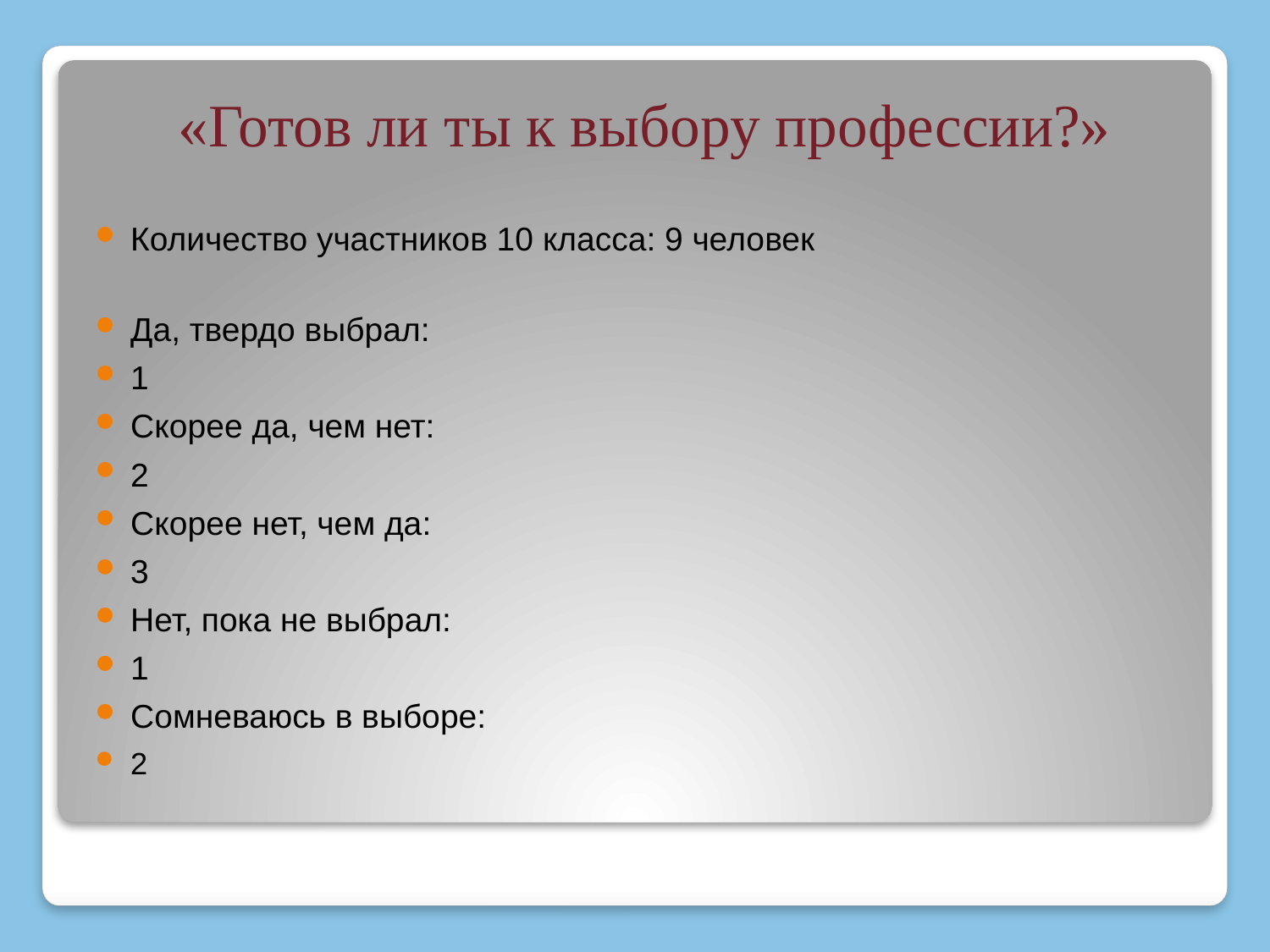

«Готов ли ты к выбору профессии?»

Количество участников 10 класса: 9 человек

Да, твердо выбрал:
1
Скорее да, чем нет:
2
Скорее нет, чем да:
3
Нет, пока не выбрал:
1
Сомневаюсь в выборе:
2